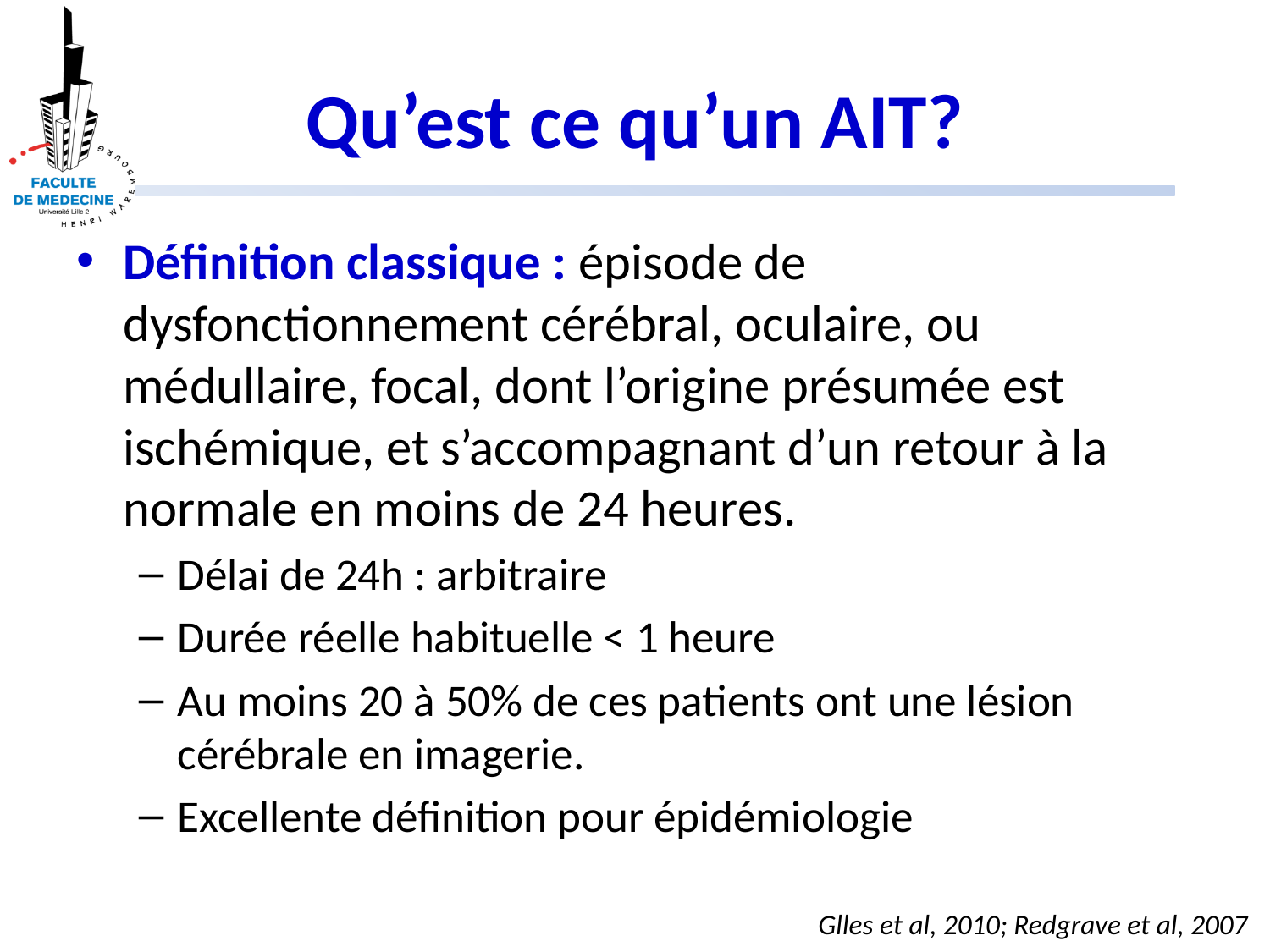

# Qu’est ce qu’un AIT?
Définition classique : épisode de dysfonctionnement cérébral, oculaire, ou médullaire, focal, dont l’origine présumée est ischémique, et s’accompagnant d’un retour à la normale en moins de 24 heures.
Délai de 24h : arbitraire
Durée réelle habituelle < 1 heure
Au moins 20 à 50% de ces patients ont une lésion cérébrale en imagerie.
Excellente définition pour épidémiologie
Glles et al, 2010; Redgrave et al, 2007